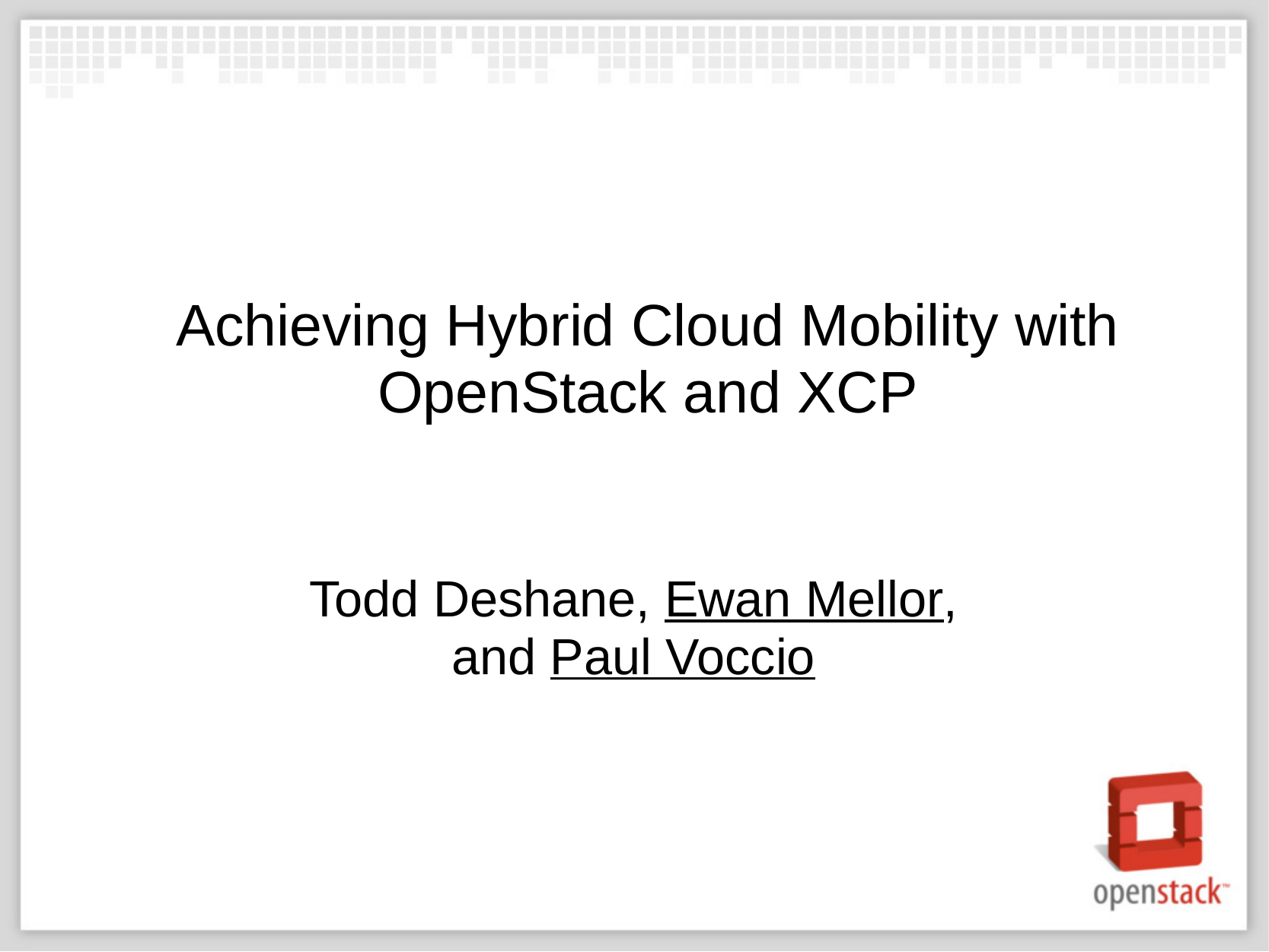

# Achieving Hybrid Cloud Mobility with OpenStack and XCP
Todd Deshane, Ewan Mellor, and Paul Voccio